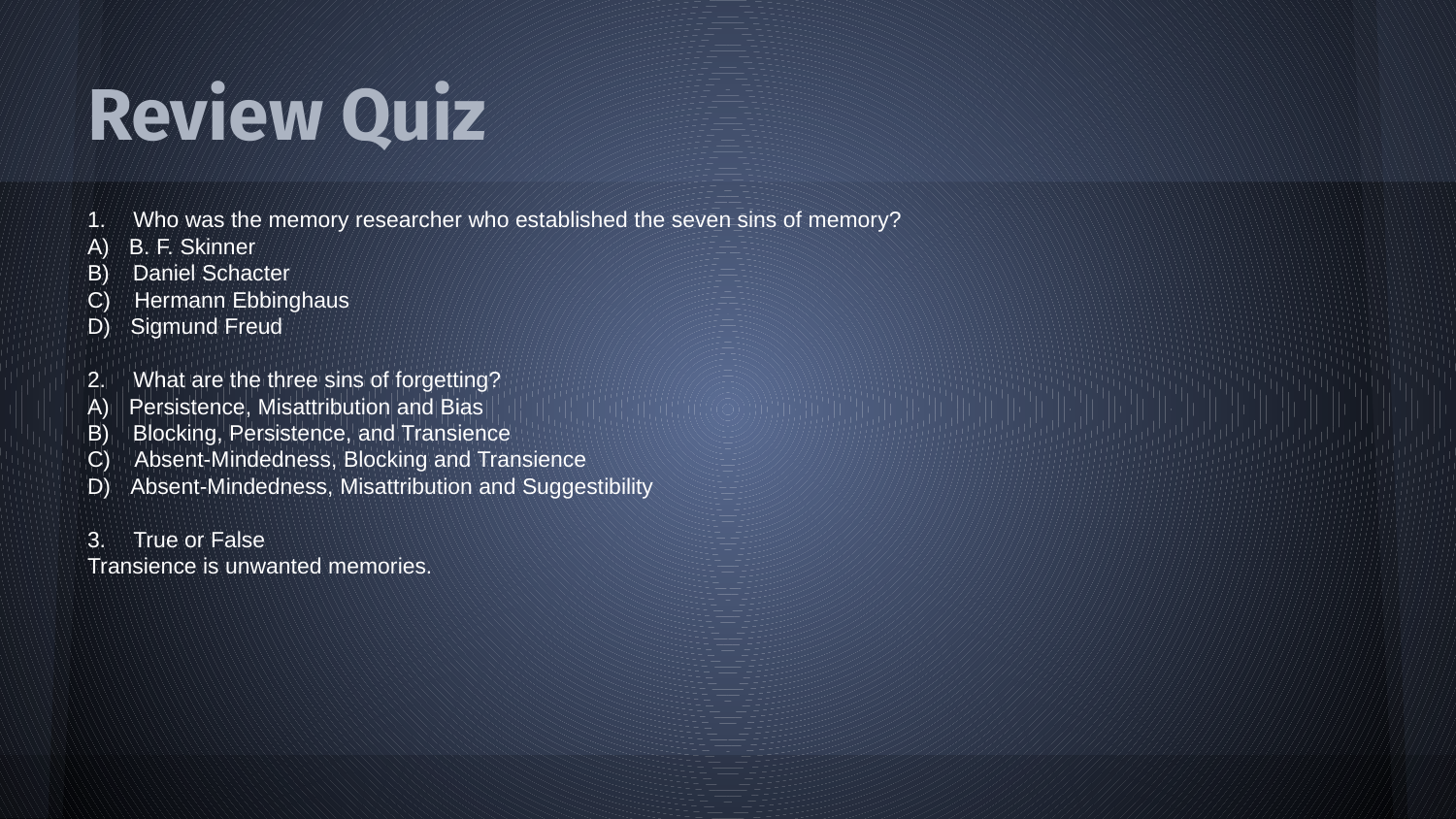

# Review Quiz
1.       Who was the memory researcher who established the seven sins of memory?
A)     B. F. Skinner
B)      Daniel Schacter
C)      Hermann Ebbinghaus
D)     Sigmund Freud

2.       What are the three sins of forgetting?
A)     Persistence, Misattribution and Bias
B)      Blocking, Persistence, and Transience
C)      Absent-Mindedness, Blocking and Transience
D)     Absent-Mindedness, Misattribution and Suggestibility

3.       True or False
Transience is unwanted memories.